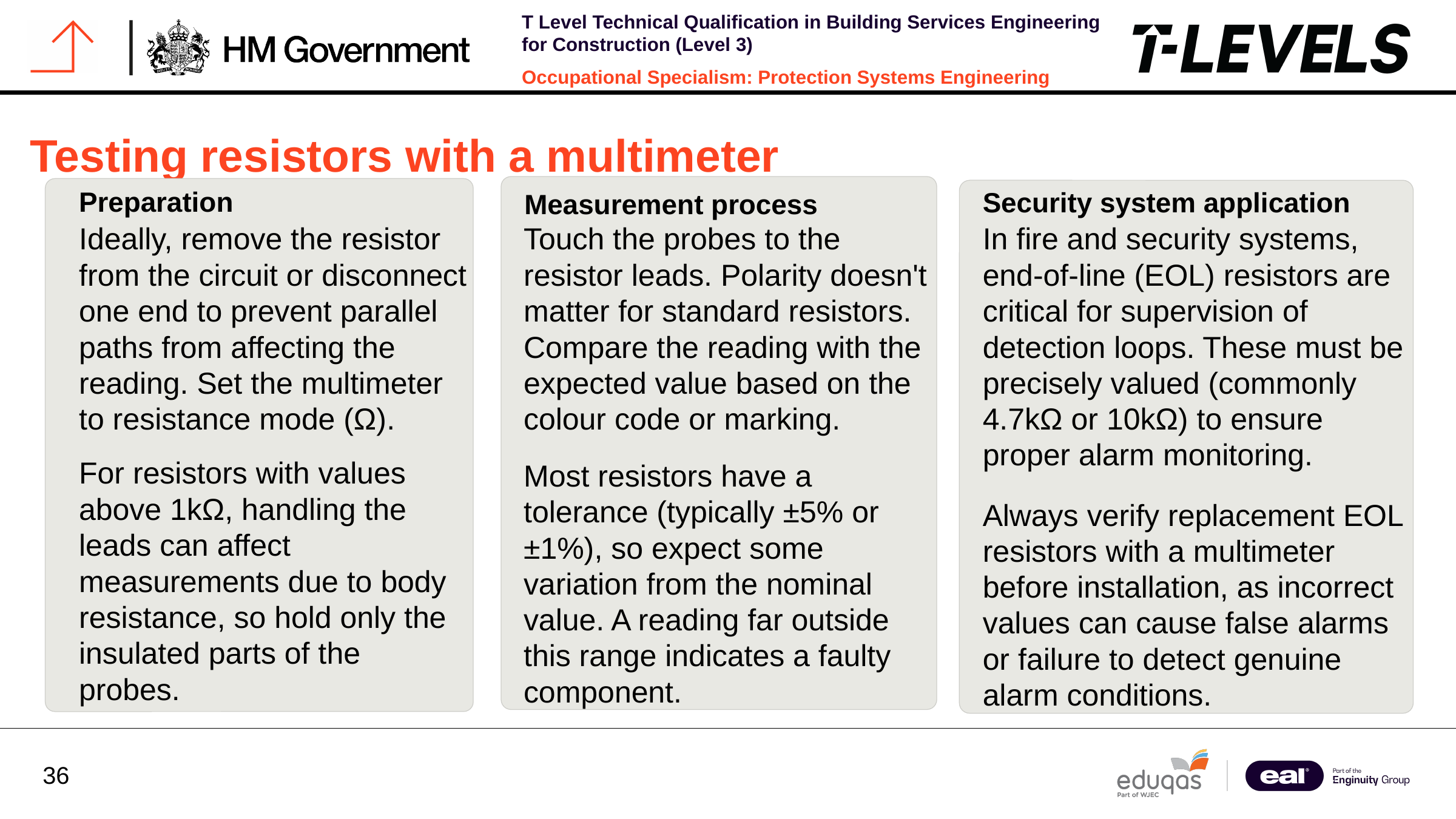

Testing resistors with a multimeter

Preparation
Security system application
Measurement process
Touch the probes to the resistor leads. Polarity doesn't matter for standard resistors. Compare the reading with the expected value based on the colour code or marking.
Ideally, remove the resistor from the circuit or disconnect one end to prevent parallel paths from affecting the reading. Set the multimeter to resistance mode (Ω).
In fire and security systems, end-of-line (EOL) resistors are critical for supervision of detection loops. These must be precisely valued (commonly 4.7kΩ or 10kΩ) to ensure proper alarm monitoring.
For resistors with values above 1kΩ, handling the leads can affect measurements due to body resistance, so hold only the insulated parts of the probes.
Most resistors have a tolerance (typically ±5% or ±1%), so expect some variation from the nominal value. A reading far outside this range indicates a faulty component.
Always verify replacement EOL resistors with a multimeter before installation, as incorrect values can cause false alarms or failure to detect genuine alarm conditions.